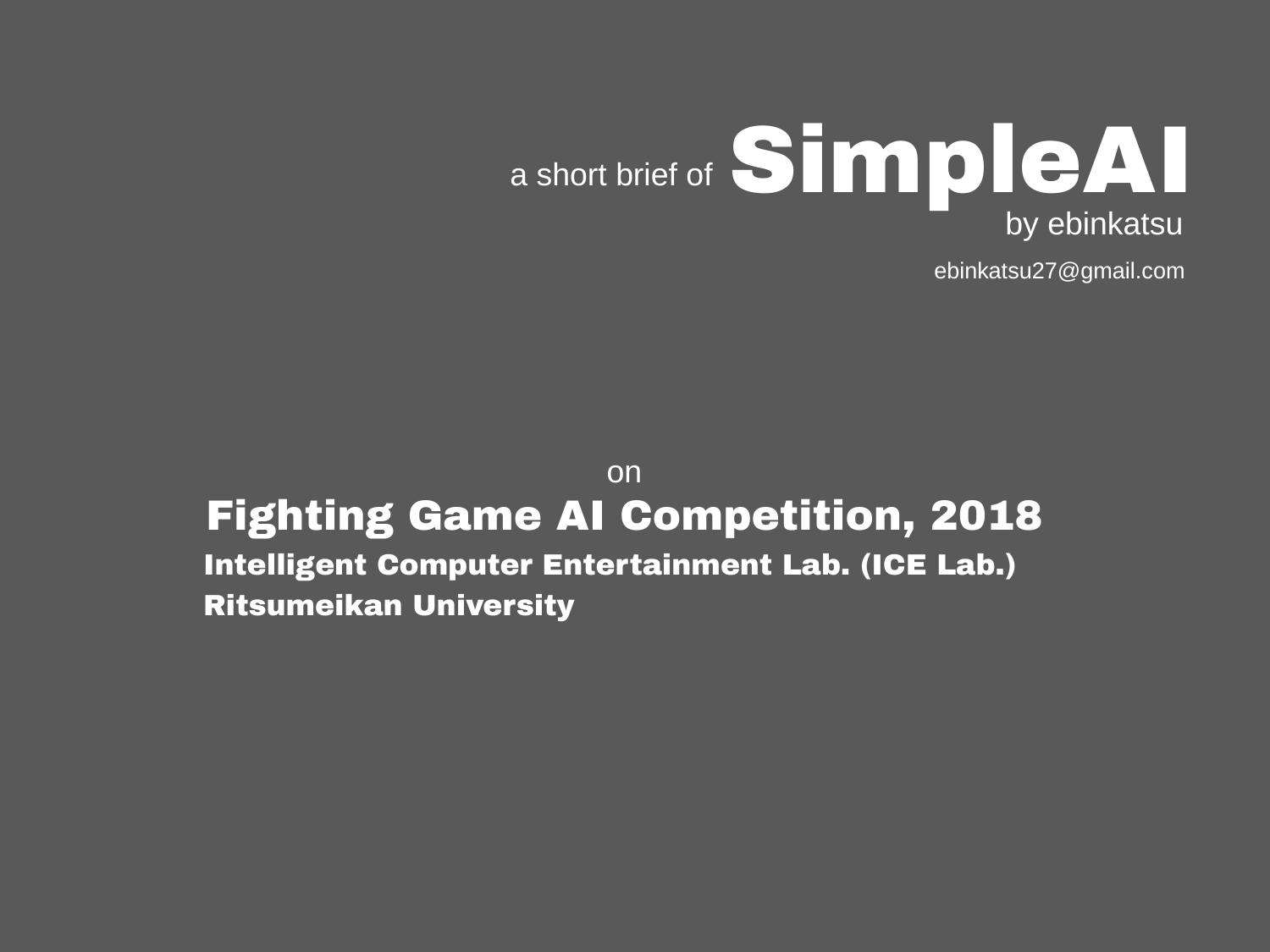

# SimpleAI
a short brief of
by ebinkatsu
ebinkatsu27@gmail.com
on
Fighting Game AI Competition, 2018
Intelligent Computer Entertainment Lab. (ICE Lab.)
Ritsumeikan University